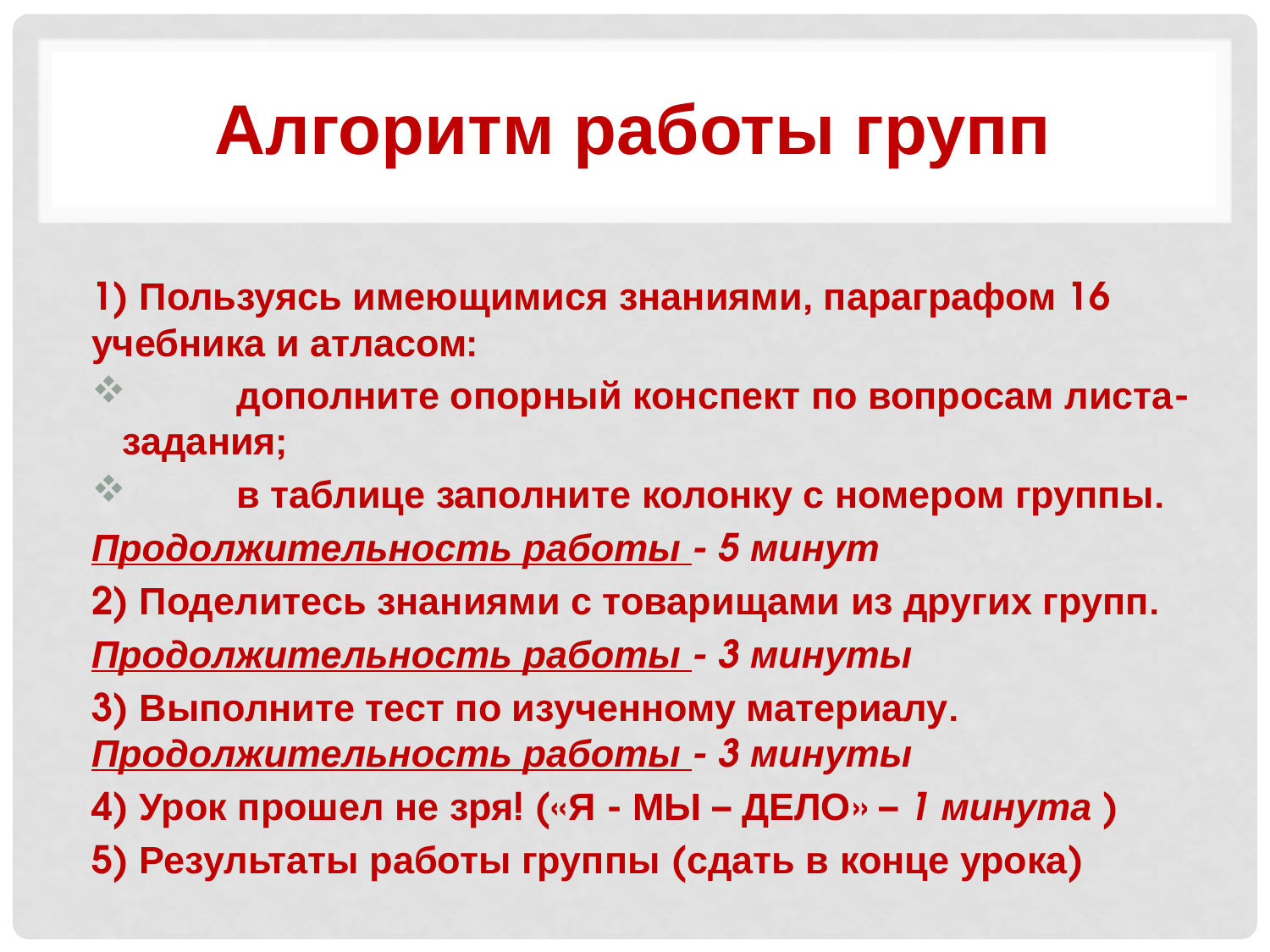

# Алгоритм работы групп
1) Пользуясь имеющимися знаниями, параграфом 16 учебника и атласом:
	дополните опорный конспект по вопросам листа-задания;
	в таблице заполните колонку с номером группы.
Продолжительность работы - 5 минут
2) Поделитесь знаниями с товарищами из других групп.
Продолжительность работы - 3 минуты
3) Выполните тест по изученному материалу. Продолжительность работы - 3 минуты
4) Урок прошел не зря! («Я - МЫ – ДЕЛО» – 1 минута )
5) Результаты работы группы (сдать в конце урока)